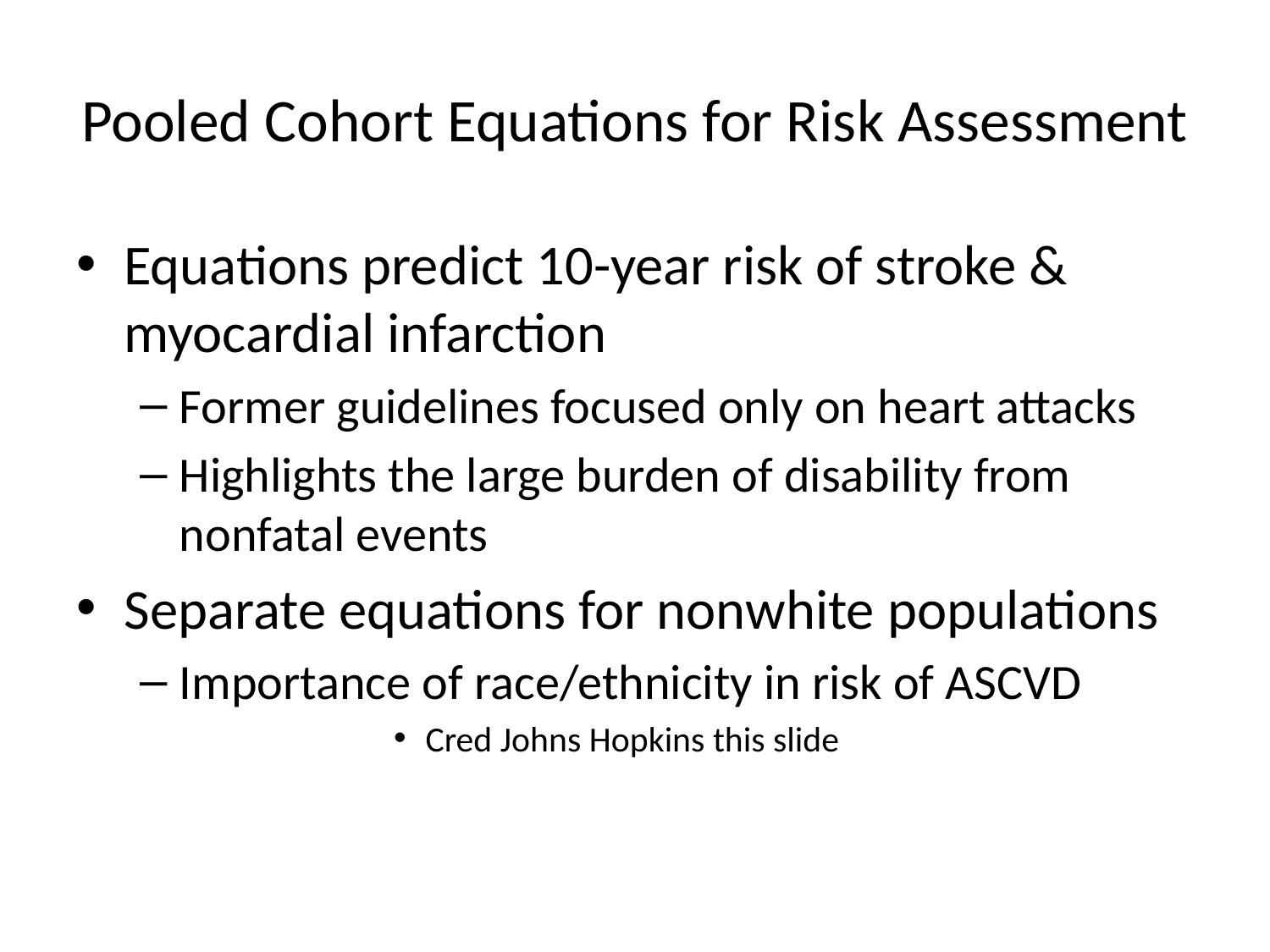

# Pooled Cohort Equations for Risk Assessment
Equations predict 10-year risk of stroke & myocardial infarction
Former guidelines focused only on heart attacks
Highlights the large burden of disability from nonfatal events
Separate equations for nonwhite populations
Importance of race/ethnicity in risk of ASCVD
Cred Johns Hopkins this slide